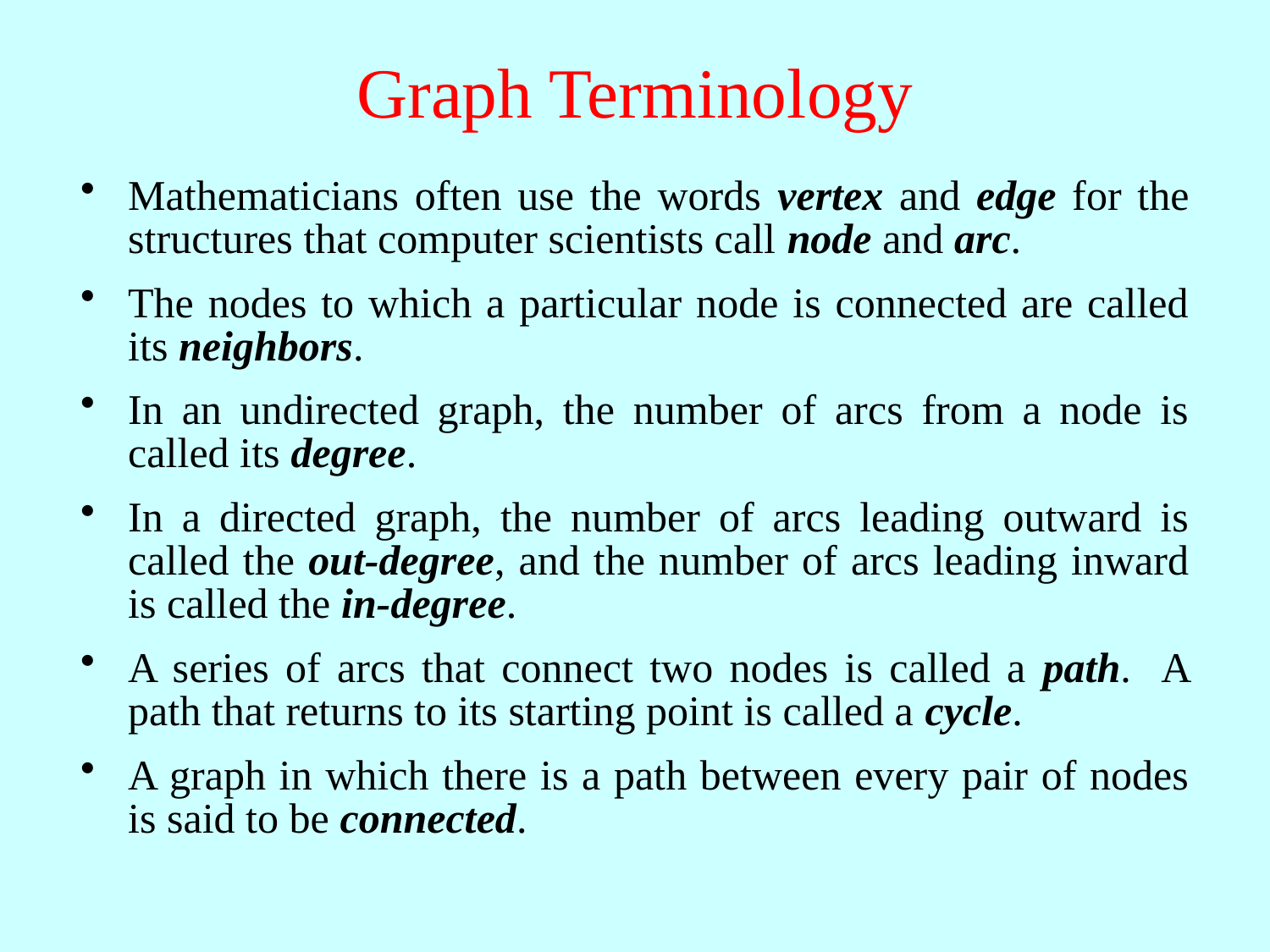

# Graph Terminology
Mathematicians often use the words vertex and edge for the structures that computer scientists call node and arc.
The nodes to which a particular node is connected are called its neighbors.
In an undirected graph, the number of arcs from a node is called its degree.
In a directed graph, the number of arcs leading outward is called the out-degree, and the number of arcs leading inward is called the in-degree.
A series of arcs that connect two nodes is called a path.  A path that returns to its starting point is called a cycle.
A graph in which there is a path between every pair of nodes is said to be connected.